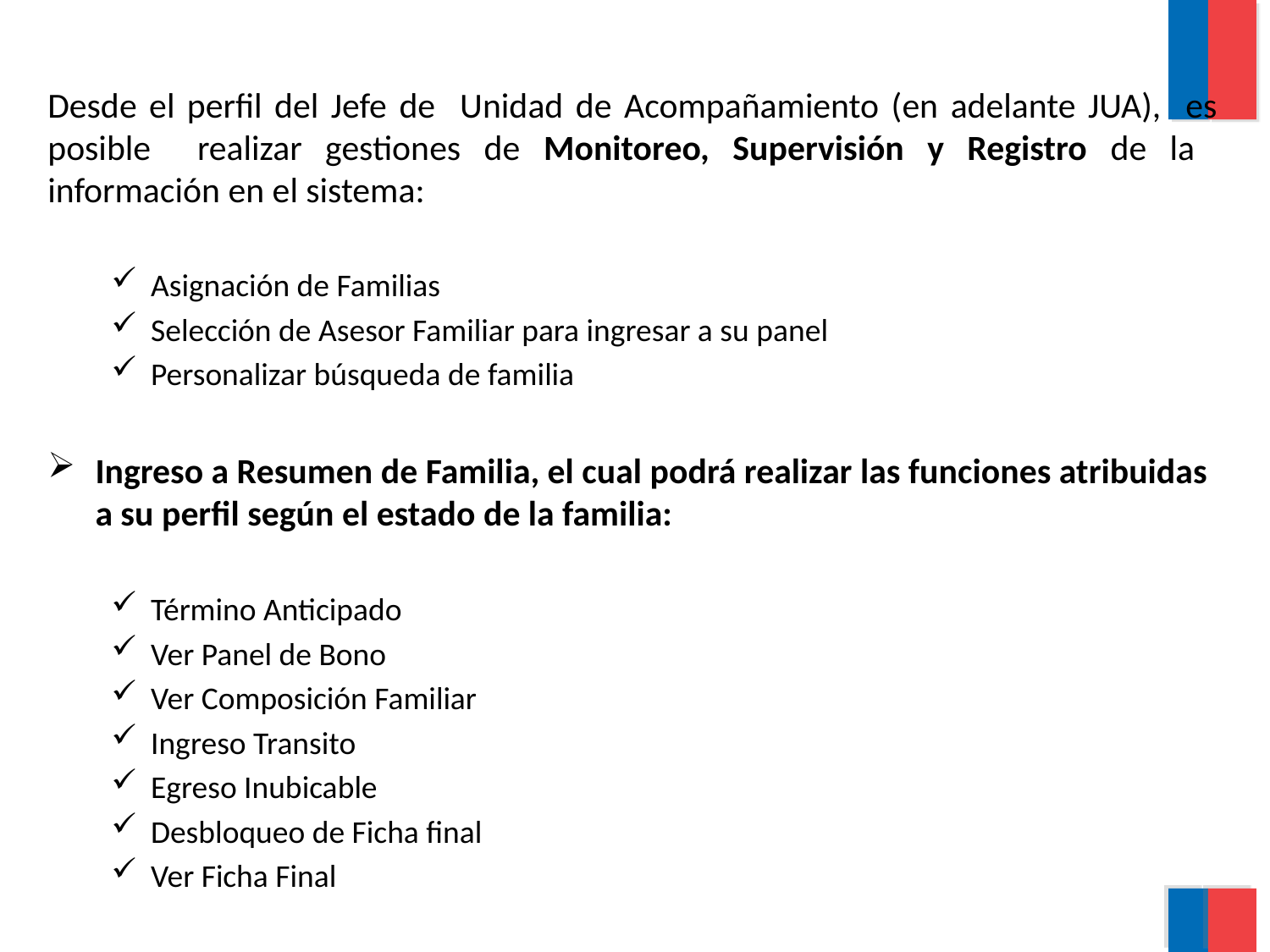

#
Desde el perfil del Jefe de  Unidad de Acompañamiento (en adelante JUA),  es posible  realizar gestiones de Monitoreo, Supervisión y Registro de la  información en el sistema:

Asignación de Familias
Selección de Asesor Familiar para ingresar a su panel
Personalizar búsqueda de familia

Ingreso a Resumen de Familia, el cual podrá realizar las funciones atribuidas a su perfil según el estado de la familia:

Término Anticipado
Ver Panel de Bono
Ver Composición Familiar
Ingreso Transito
Egreso Inubicable
Desbloqueo de Ficha final
Ver Ficha Final